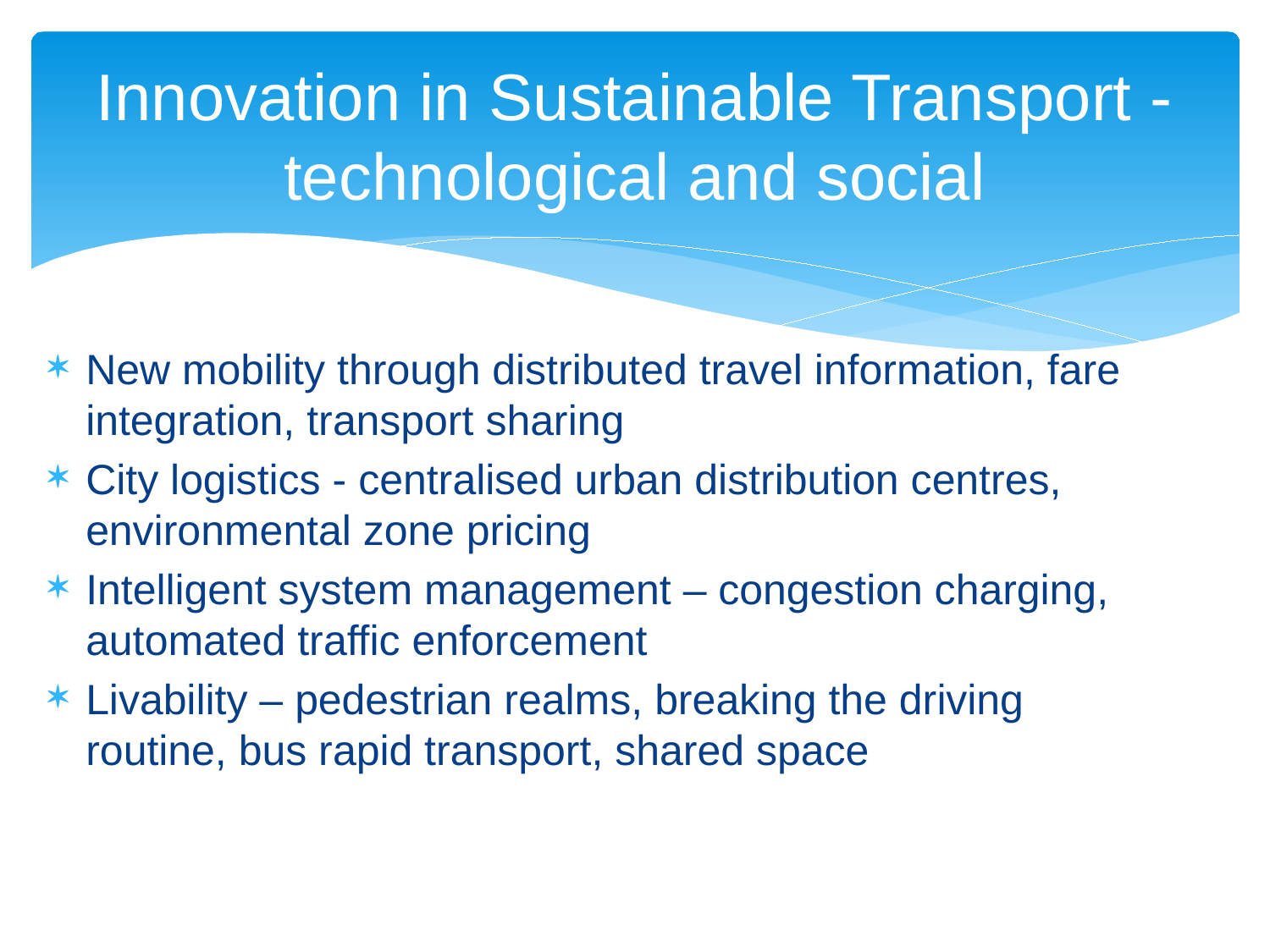

# Innovation in Sustainable Transport - technological and social
New mobility through distributed travel information, fare integration, transport sharing
City logistics - centralised urban distribution centres, environmental zone pricing
Intelligent system management – congestion charging, automated traffic enforcement
Livability – pedestrian realms, breaking the driving routine, bus rapid transport, shared space